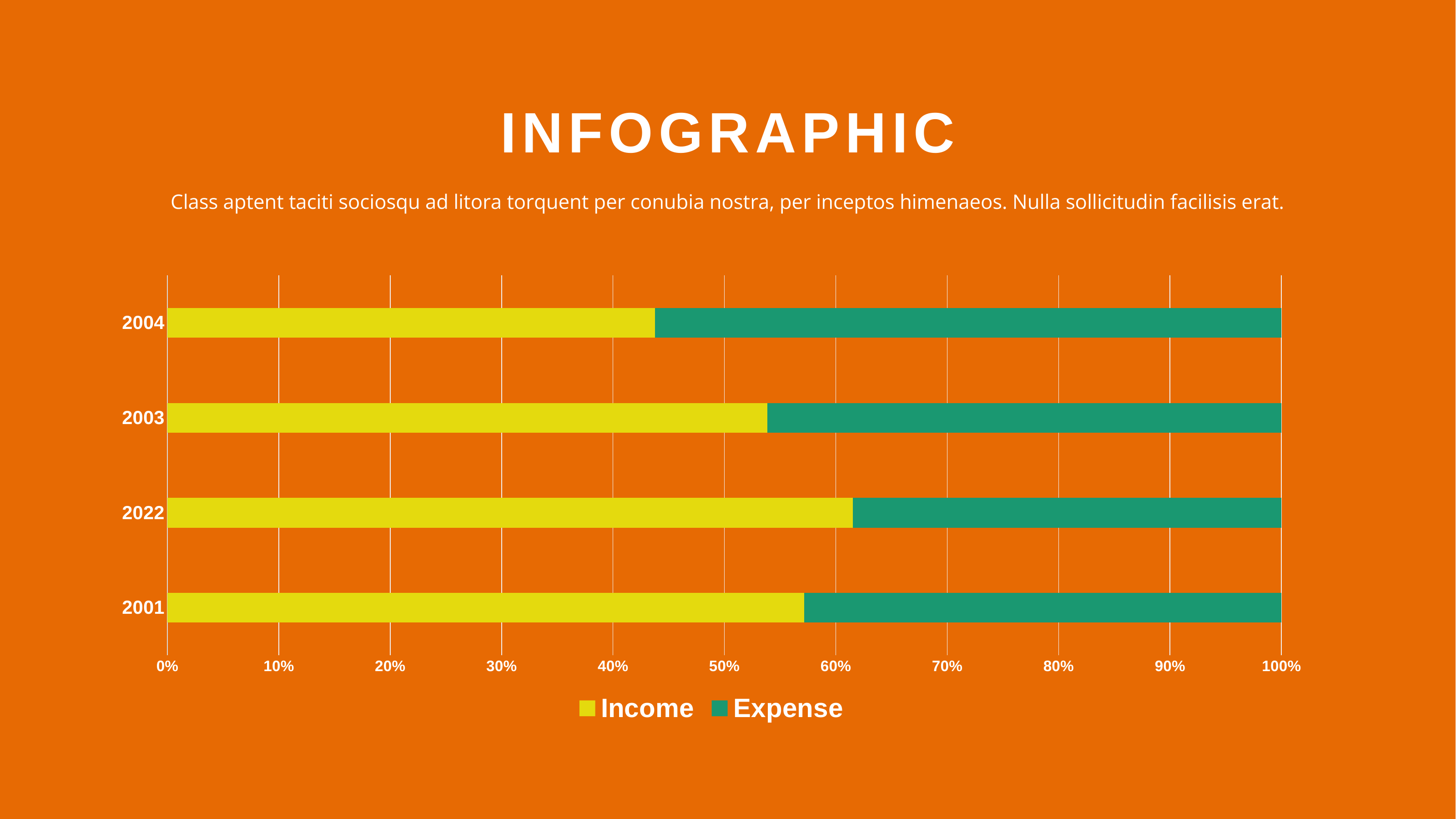

INFOGRAPHIC
Class aptent taciti sociosqu ad litora torquent per conubia nostra, per inceptos himenaeos. Nulla sollicitudin facilisis erat.

### Chart

| Category | Income | Expense |
|---|---|---|
| 2001 | 600.0 | 450.0 |
| 2022 | 800.0 | 500.0 |
| 2003 | 560.0 | 480.0 |
| 2004 | 623.0 | 800.0 |